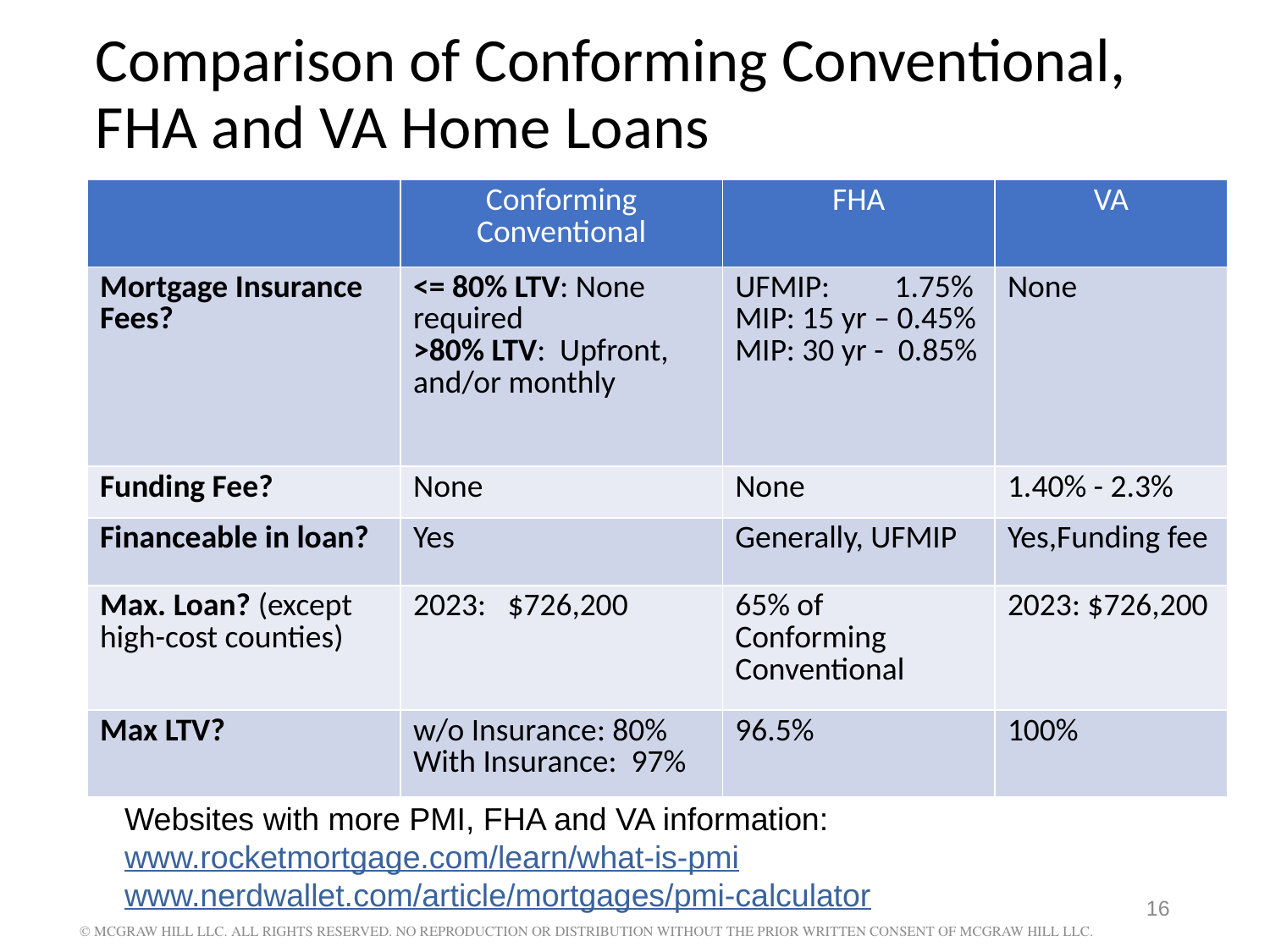

# Comparison of Conforming Conventional, FHA and VA Home Loans
|  | Conforming Conventional | FHA | VA |
| --- | --- | --- | --- |
| Mortgage Insurance Fees? | <= 80% LTV: None required >80% LTV: Upfront, and/or monthly | UFMIP: 1.75% MIP: 15 yr – 0.45% MIP: 30 yr - 0.85% | None |
| Funding Fee? | None | None | 1.40% - 2.3% |
| Financeable in loan? | Yes | Generally, UFMIP | Yes,Funding fee |
| Max. Loan? (except high-cost counties) | 2023: $726,200 | 65% of Conforming Conventional | 2023: $726,200 |
| Max LTV? | w/o Insurance: 80% With Insurance: 97% | 96.5% | 100% |
Websites with more PMI, FHA and VA information:
www.rocketmortgage.com/learn/what-is-pmi
www.nerdwallet.com/article/mortgages/pmi-calculator
16
© MCGRAW HILL LLC. ALL RIGHTS RESERVED. NO REPRODUCTION OR DISTRIBUTION WITHOUT THE PRIOR WRITTEN CONSENT OF MCGRAW HILL LLC.